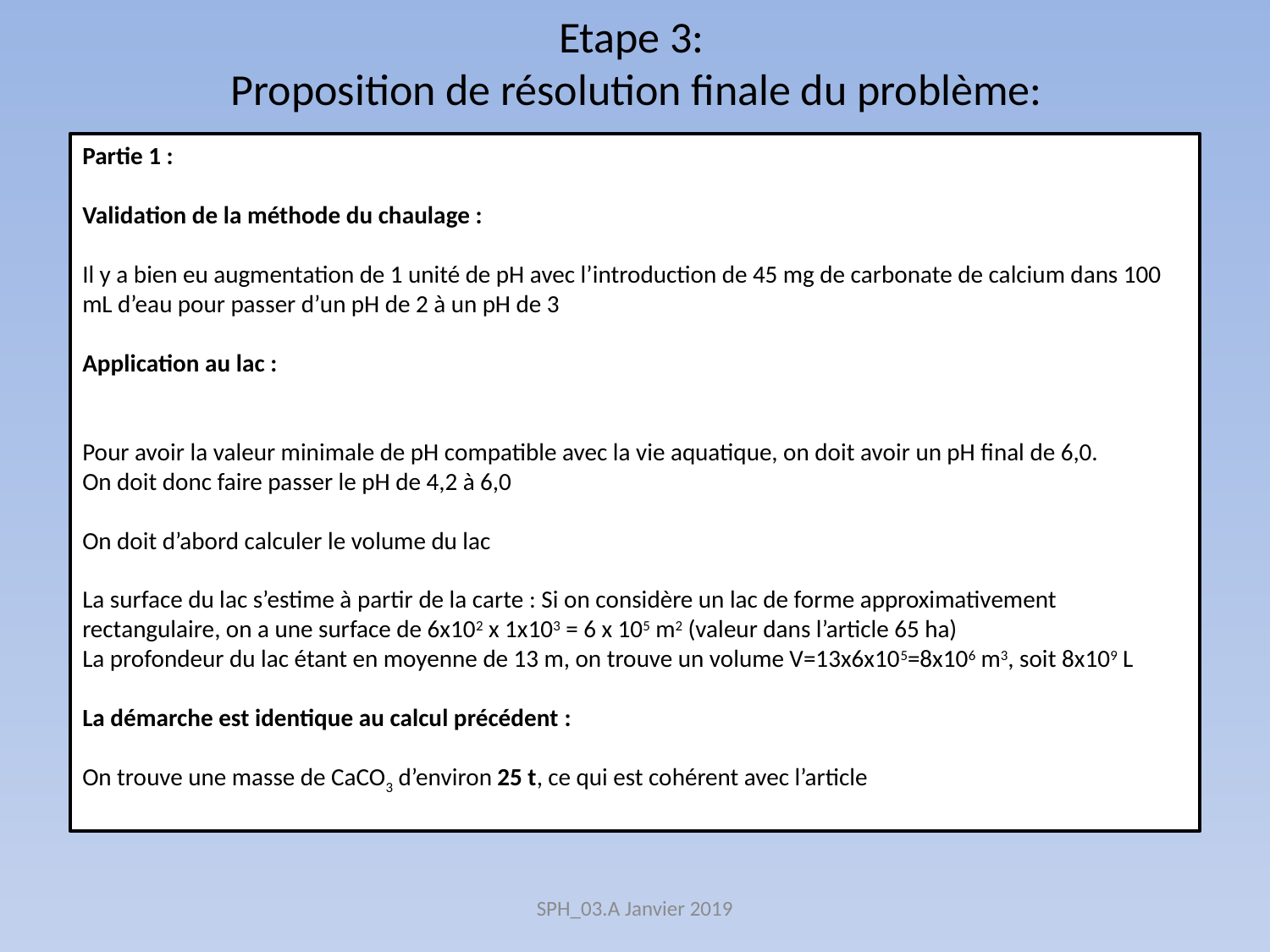

# Etape 3: Proposition de résolution finale du problème:
Partie 1 :

Validation de la méthode du chaulage :

Il y a bien eu augmentation de 1 unité de pH avec l’introduction de 45 mg de carbonate de calcium dans 100 mL d’eau pour passer d’un pH de 2 à un pH de 3

Application au lac :

Pour avoir la valeur minimale de pH compatible avec la vie aquatique, on doit avoir un pH final de 6,0.
On doit donc faire passer le pH de 4,2 à 6,0

On doit d’abord calculer le volume du lac

La surface du lac s’estime à partir de la carte : Si on considère un lac de forme approximativement rectangulaire, on a une surface de 6x102 x 1x103 = 6 x 105 m2 (valeur dans l’article 65 ha)
La profondeur du lac étant en moyenne de 13 m, on trouve un volume V=13x6x105=8x106 m3, soit 8x109 L

La démarche est identique au calcul précédent :

On trouve une masse de CaCO3 d’environ 25 t, ce qui est cohérent avec l’article

SPH_03.A Janvier 2019